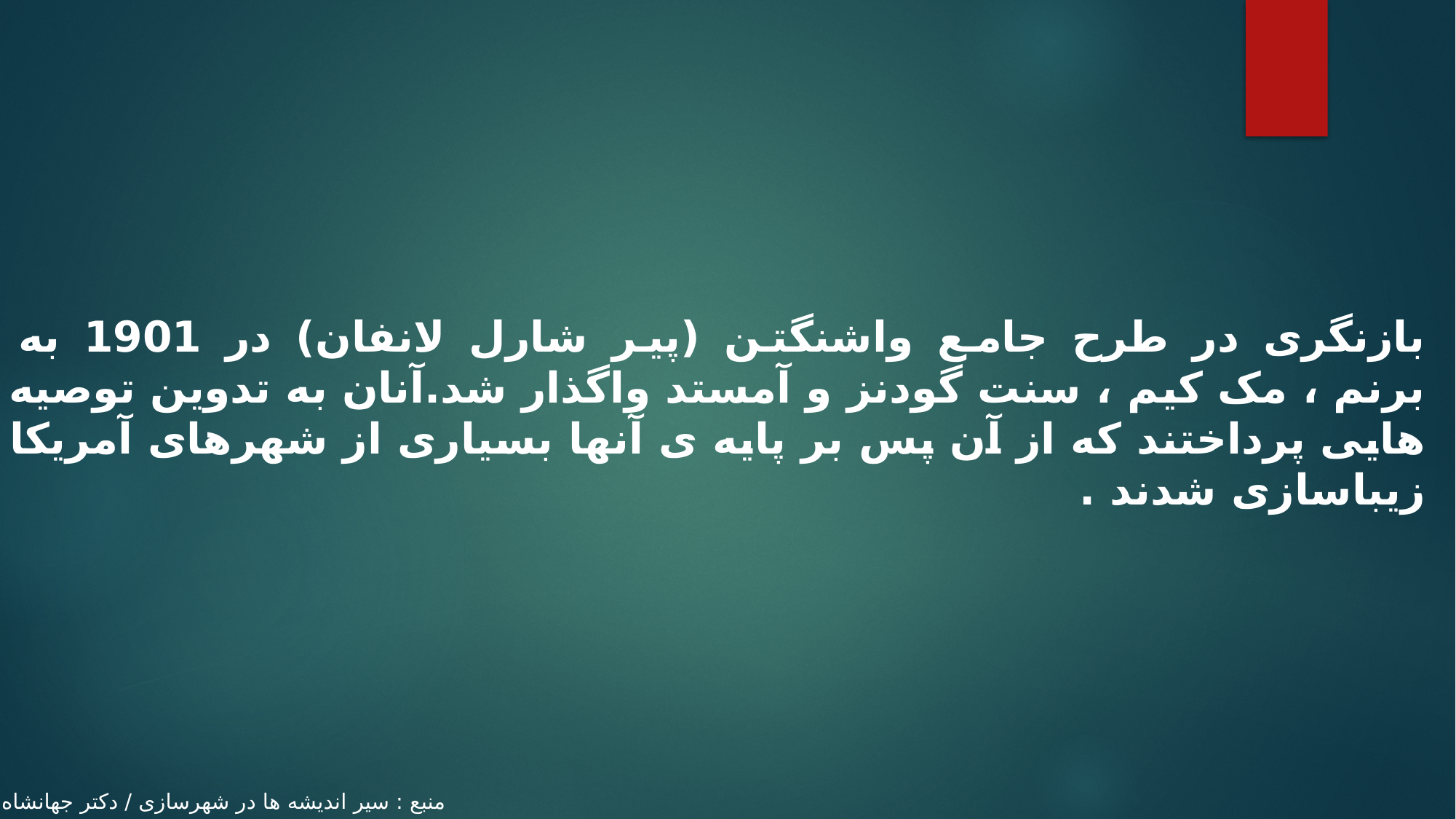

بازنگری در طرح جامع واشنگتن (پیر شارل لانفان) در 1901 به برنم ، مک کیم ، سنت گودنز و آمستد واگذار شد.آنان به تدوین توصیه هایی پرداختند که از آن پس بر پایه ی آنها بسیاری از شهرهای آمریکا زیباسازی شدند .
منبع : سیر اندیشه ها در شهرسازی / دکتر جهانشاه پاکزاد